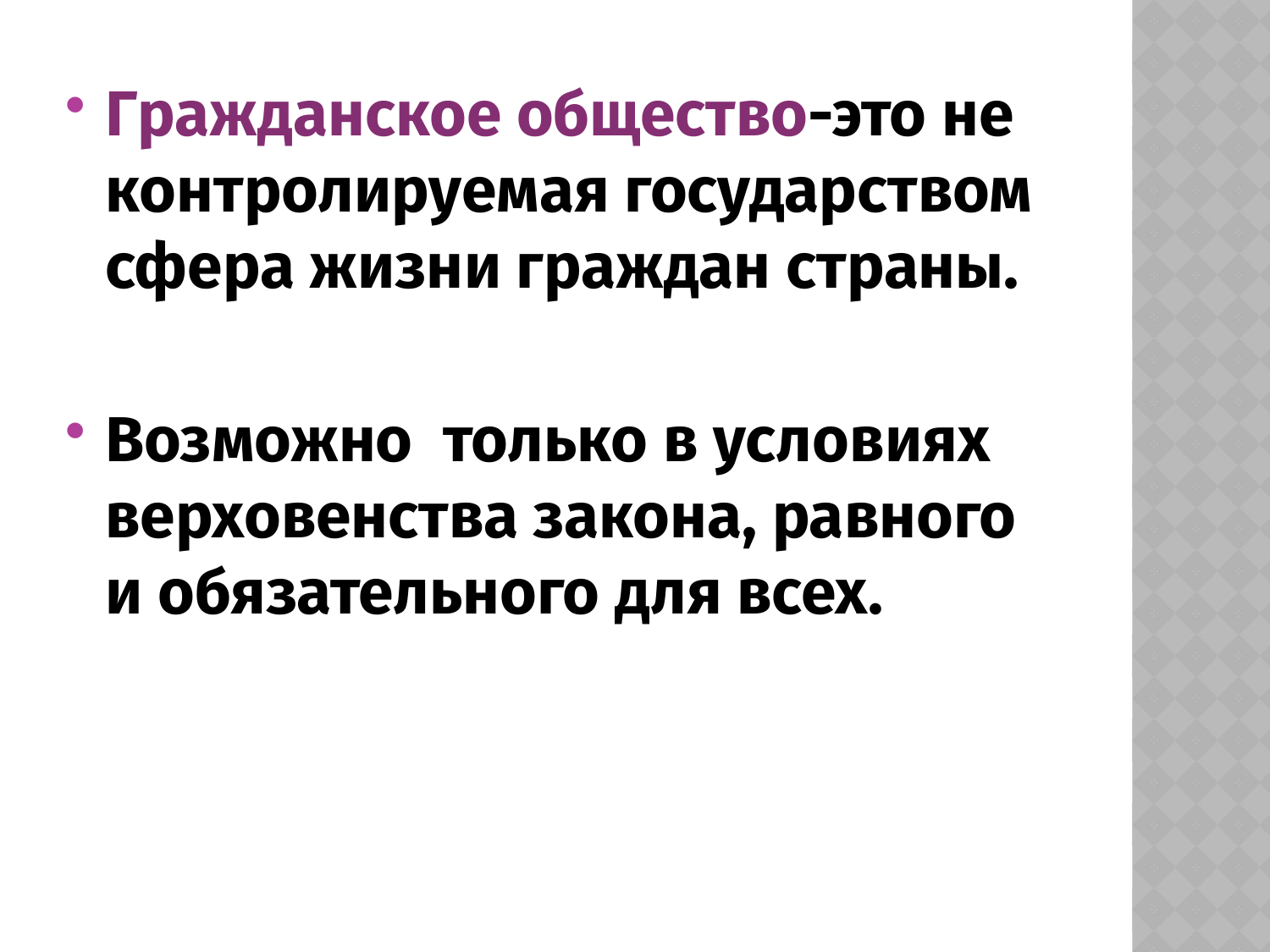

Гражданское общество-это не контролируемая государством  сфера жизни граждан страны.

Возможно  только в условиях верховенства закона, равного и обязательного для всех.